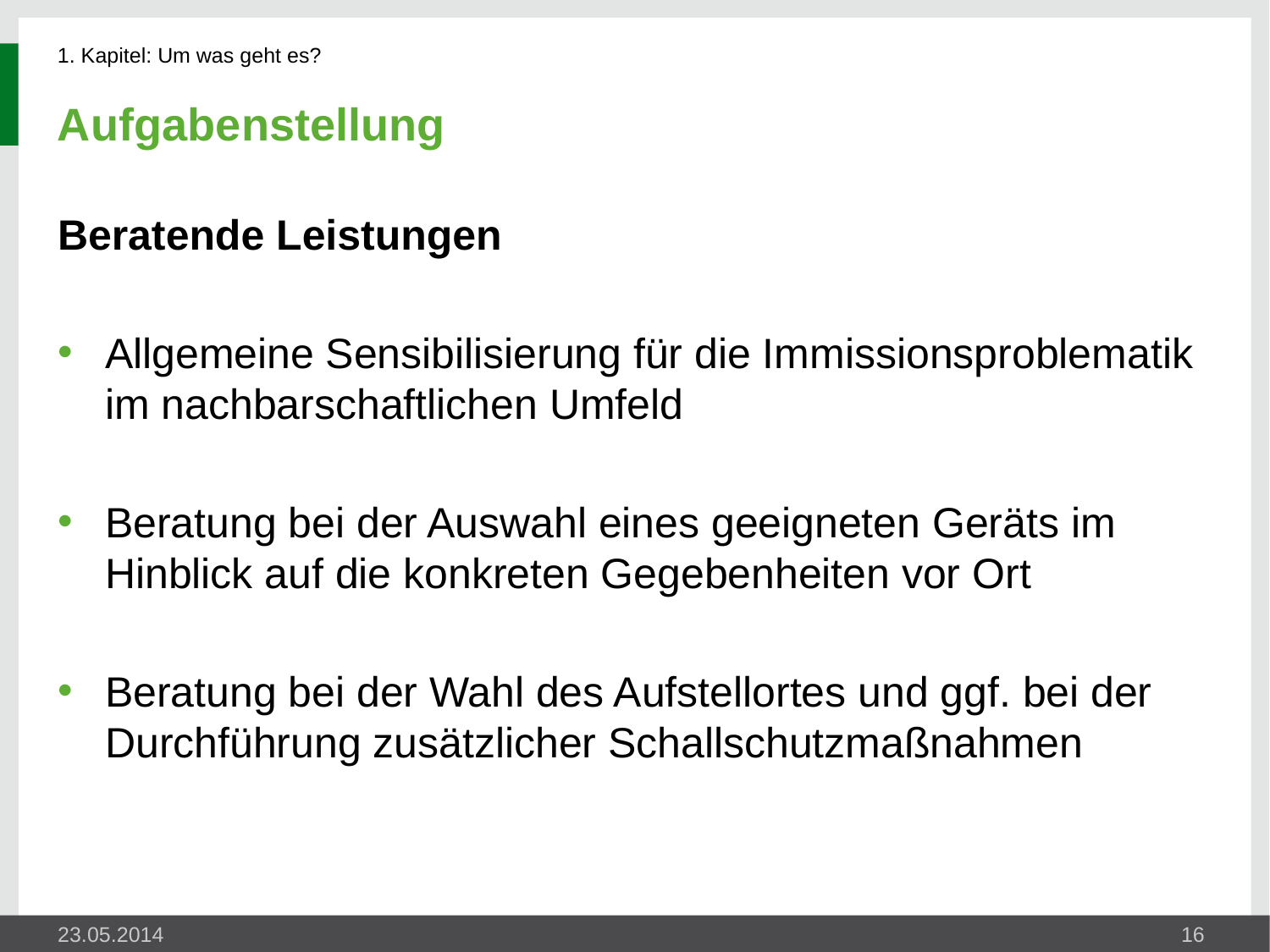

1. Kapitel: Um was geht es?

# Aufgabenstellung
Beratende Leistungen

Allgemeine Sensibilisierung für die Immissionsproblematik im nachbarschaftlichen Umfeld

Beratung bei der Auswahl eines geeigneten Geräts im Hinblick auf die konkreten Gegebenheiten vor Ort

Beratung bei der Wahl des Aufstellortes und ggf. bei der Durchführung zusätzlicher Schallschutzmaßnahmen
23.05.2014
16